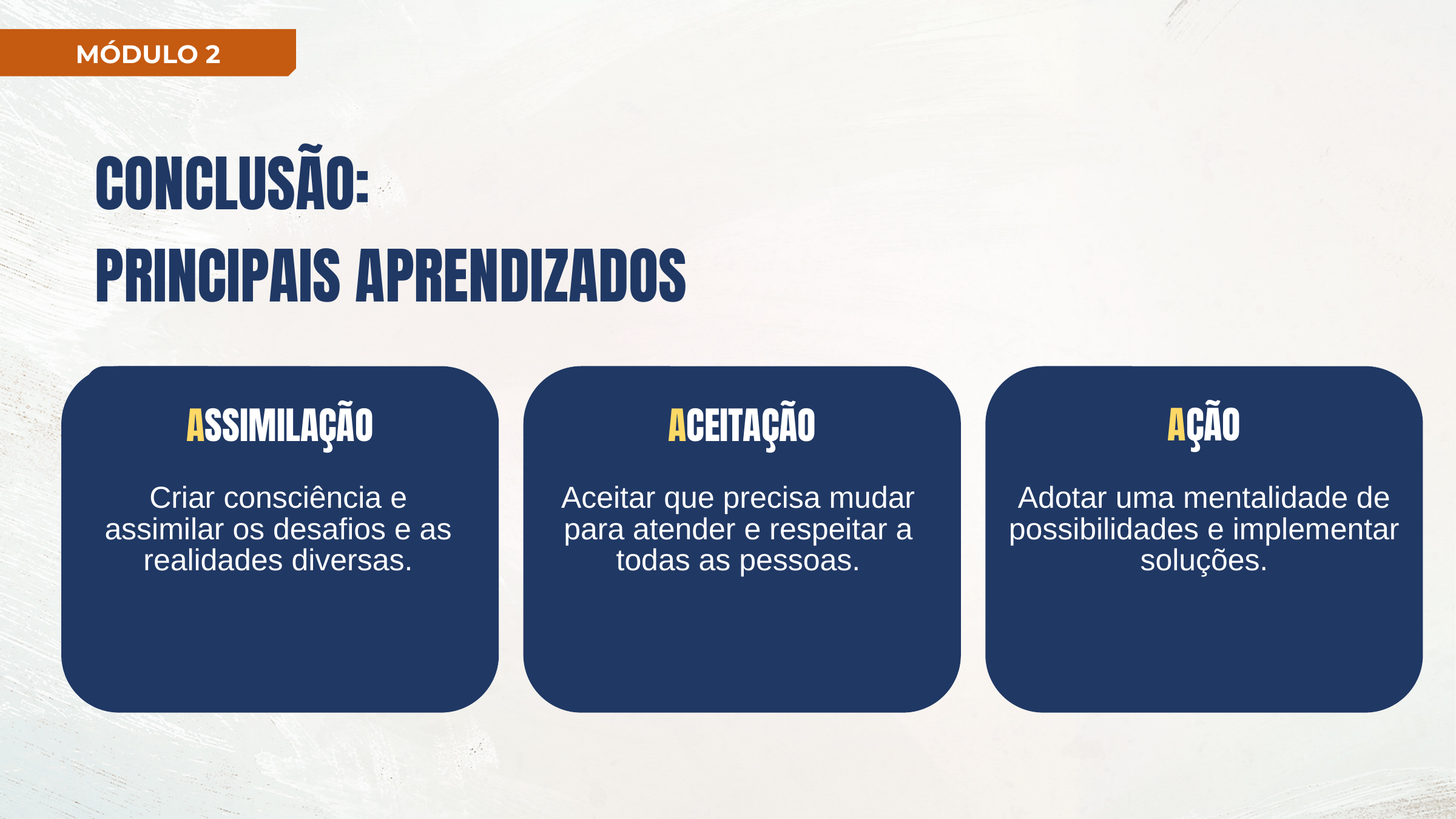

MÓDULO 2
CONCLUSÃO:
PRINCIPAIS APRENDIZADOS

AÇÃO
ACEITAÇÃO
ASSIMILAÇÃO
Criar consciência e assimilar os desafios e as realidades diversas.
Aceitar que precisa mudar para atender e respeitar a todas as pessoas.
Adotar uma mentalidade de possibilidades e implementar soluções.